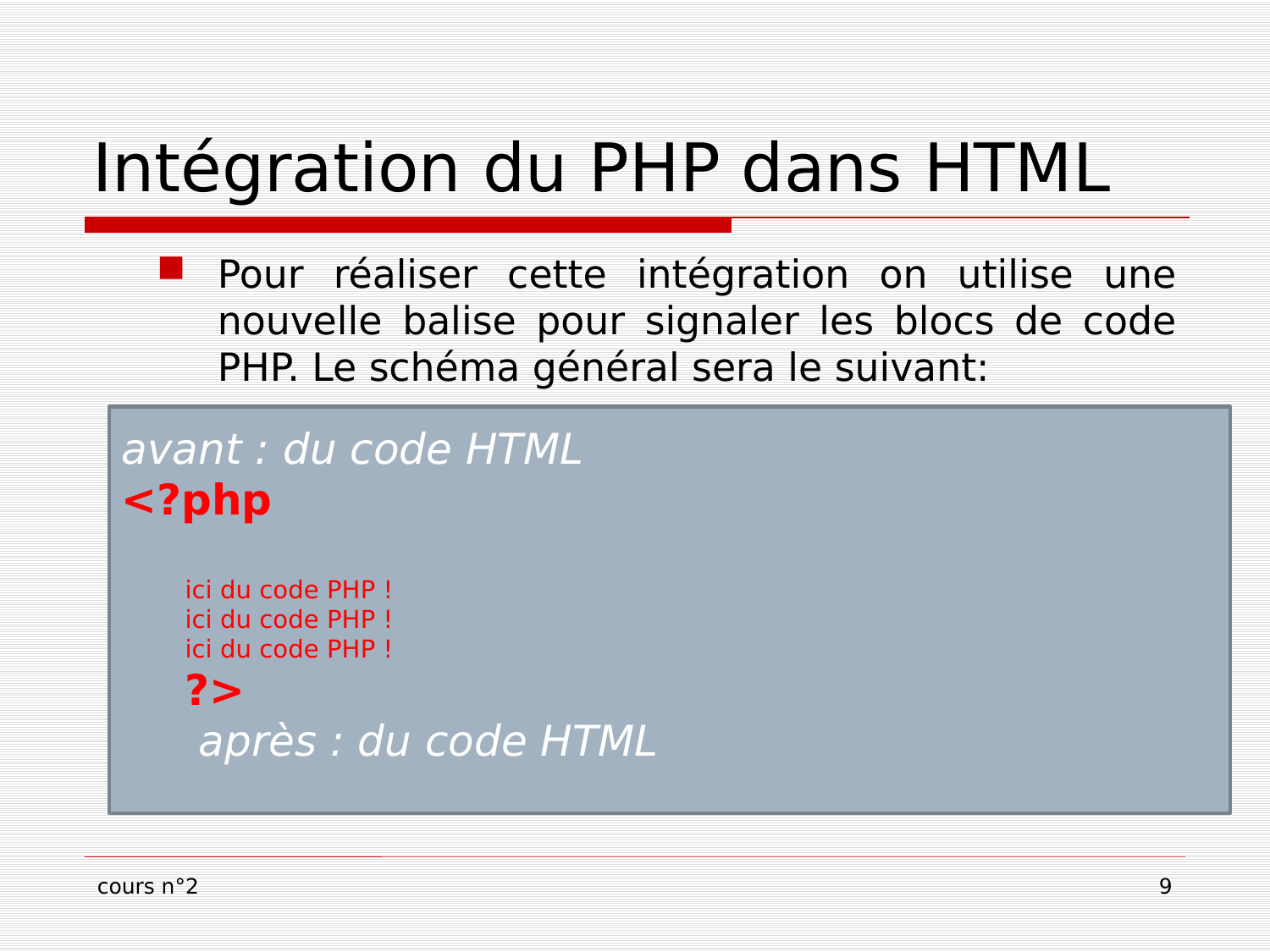

# Intégration du PHP dans HTML
Pour réaliser cette intégration on utilise une nouvelle balise pour signaler les blocs de code PHP. Le schéma général sera le suivant:
avant : du code HTML
<?php

ici du code PHP !
ici du code PHP !
ici du code PHP !
?>
 après : du code HTML

cours n°2
9